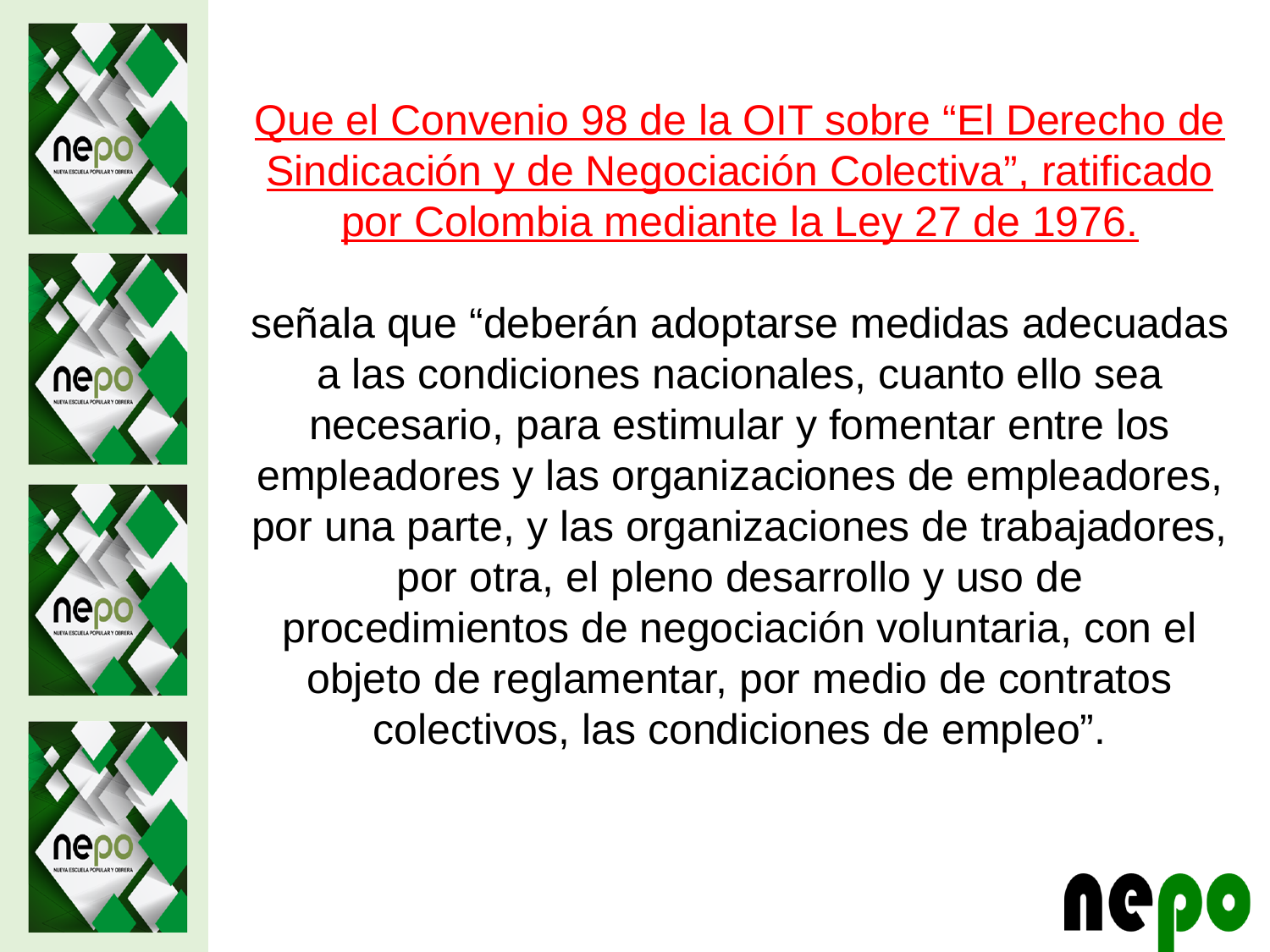

Que el Convenio 98 de la OIT sobre “El Derecho de Sindicación y de Negociación Colectiva”, ratificado por Colombia mediante la Ley 27 de 1976.

señala que “deberán adoptarse medidas adecuadas a las condiciones nacionales, cuanto ello sea necesario, para estimular y fomentar entre los empleadores y las organizaciones de empleadores, por una parte, y las organizaciones de trabajadores, por otra, el pleno desarrollo y uso de procedimientos de negociación voluntaria, con el objeto de reglamentar, por medio de contratos colectivos, las condiciones de empleo”.